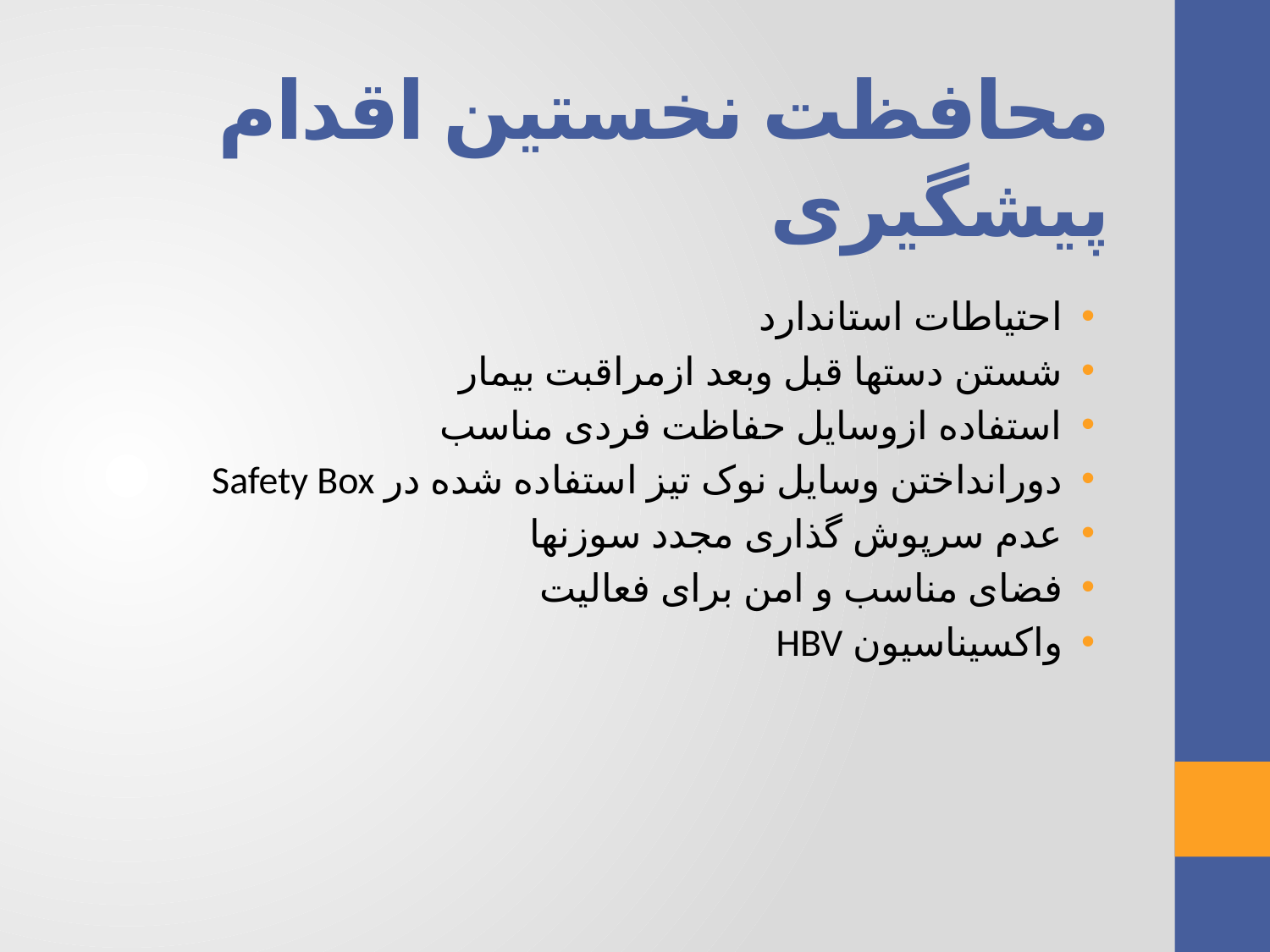

# محافظت نخستین اقدام پیشگیری
احتیاطات استاندارد
شستن دستها قبل وبعد ازمراقبت بیمار
استفاده ازوسایل حفاظت فردی مناسب
دورانداختن وسایل نوک تیز استفاده شده در Safety Box
عدم سرپوش گذاری مجدد سوزنها
فضای مناسب و امن برای فعالیت
واکسیناسیون HBV